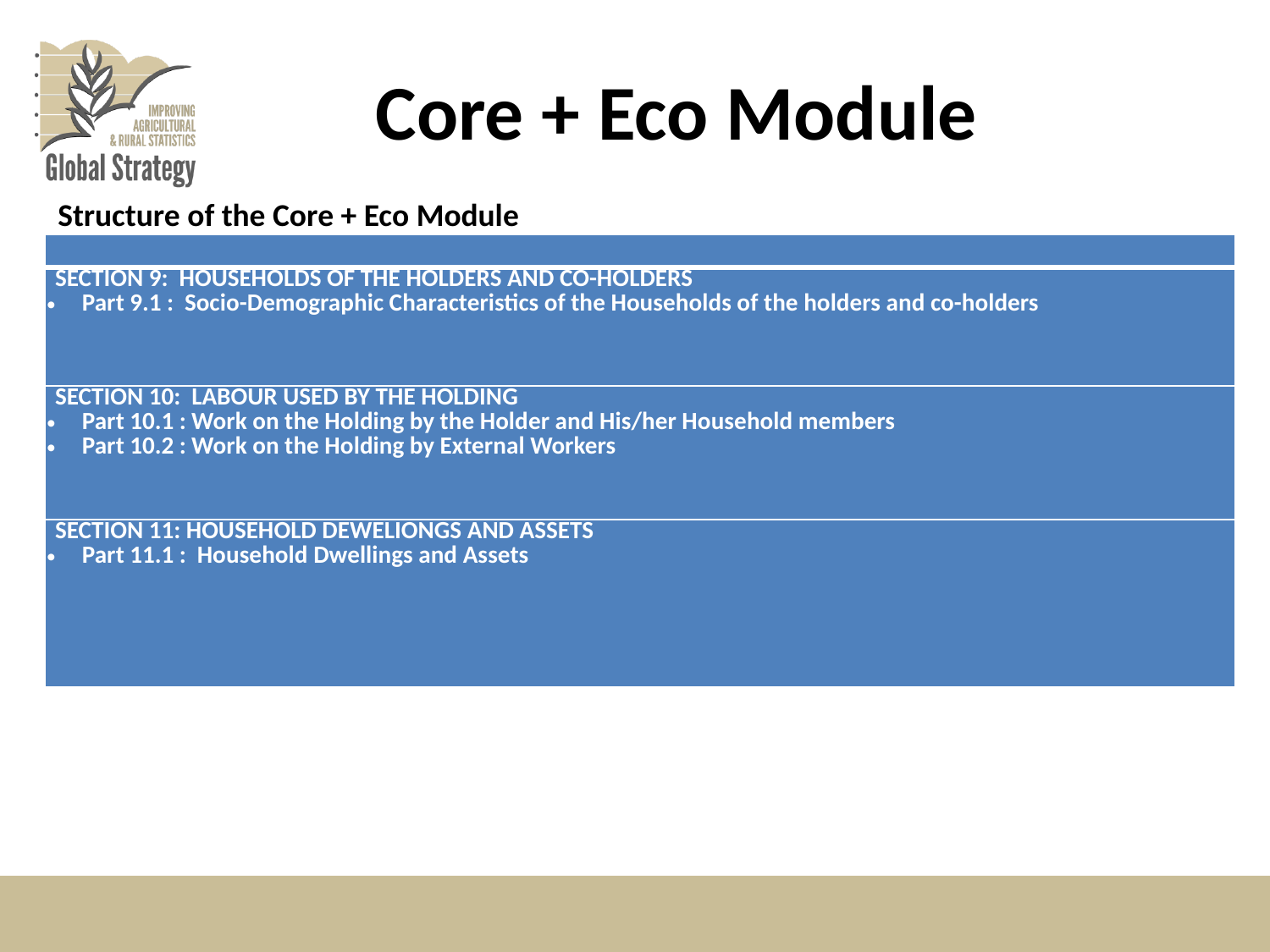

# Core + Eco Module
Structure of the Core + Eco Module
|  |
| --- |
| SECTION 9: HOUSEHOLDS OF THE HOLDERS AND CO-HOLDERS Part 9.1 : Socio-Demographic Characteristics of the Households of the holders and co-holders |
| SECTION 10: LABOUR USED BY THE HOLDING Part 10.1 : Work on the Holding by the Holder and His/her Household members Part 10.2 : Work on the Holding by External Workers |
| SECTION 11: HOUSEHOLD DEWELIONGS AND ASSETS Part 11.1 : Household Dwellings and Assets |